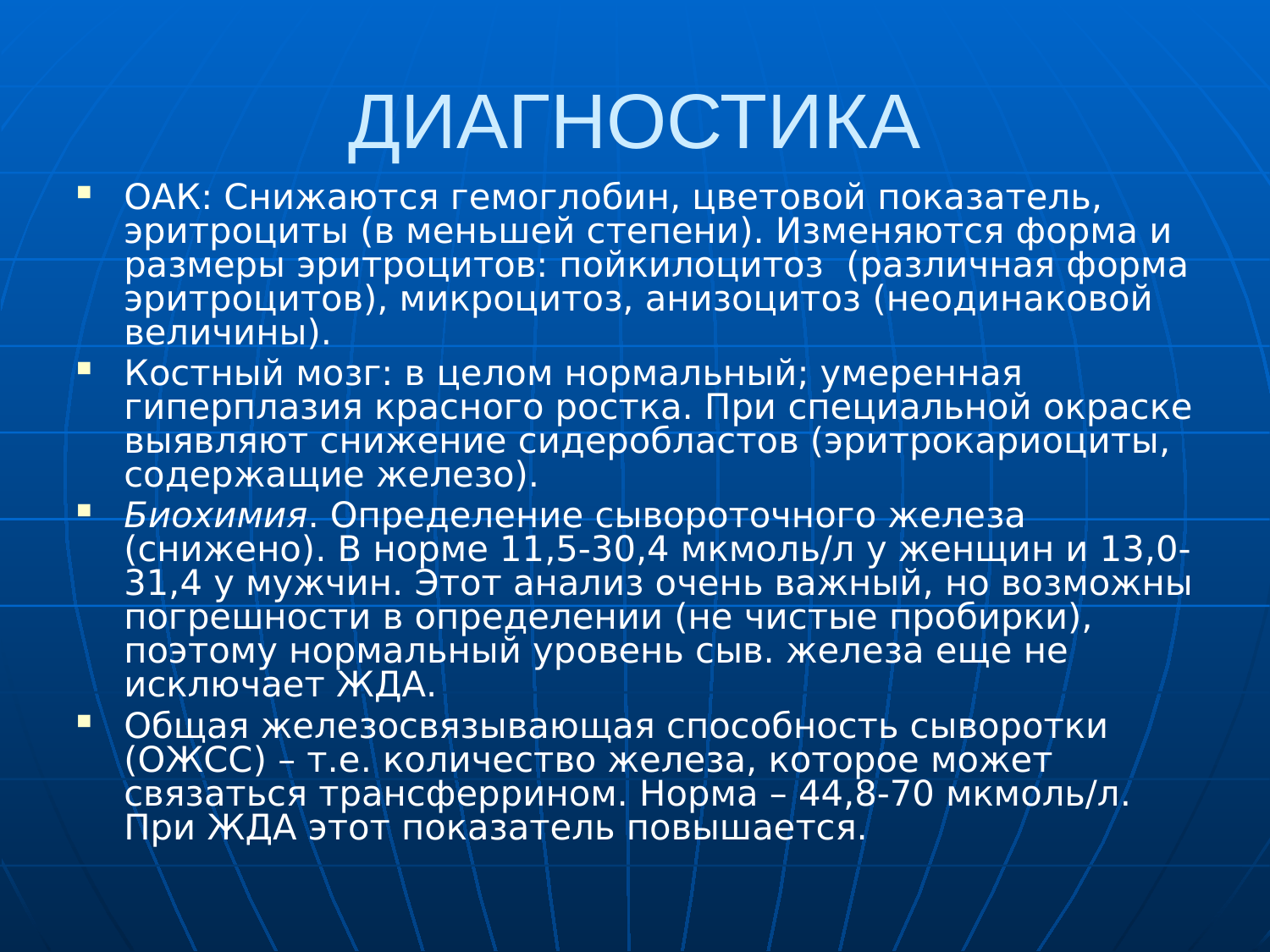

# ДИАГНОСТИКА
ОАК: Снижаются гемоглобин, цветовой показатель, эритроциты (в меньшей степени). Изменяются форма и размеры эритроцитов: пойкилоцитоз  (различная форма эритроцитов), микроцитоз, анизоцитоз (неодинаковой величины).
Костный мозг: в целом нормальный; умеренная гиперплазия красного ростка. При специальной окраске выявляют снижение сидеробластов (эритрокариоциты, содержащие железо).
Биохимия. Определение сывороточного железа (снижено). В норме 11,5-30,4 мкмоль/л у женщин и 13,0-31,4 у мужчин. Этот анализ очень важный, но возможны погрешности в определении (не чистые пробирки), поэтому нормальный уровень сыв. железа еще не исключает ЖДА.
Общая железосвязывающая способность сыворотки (ОЖСС) – т.е. количество железа, которое может связаться трансферрином. Норма – 44,8-70 мкмоль/л. При ЖДА этот показатель повышается.